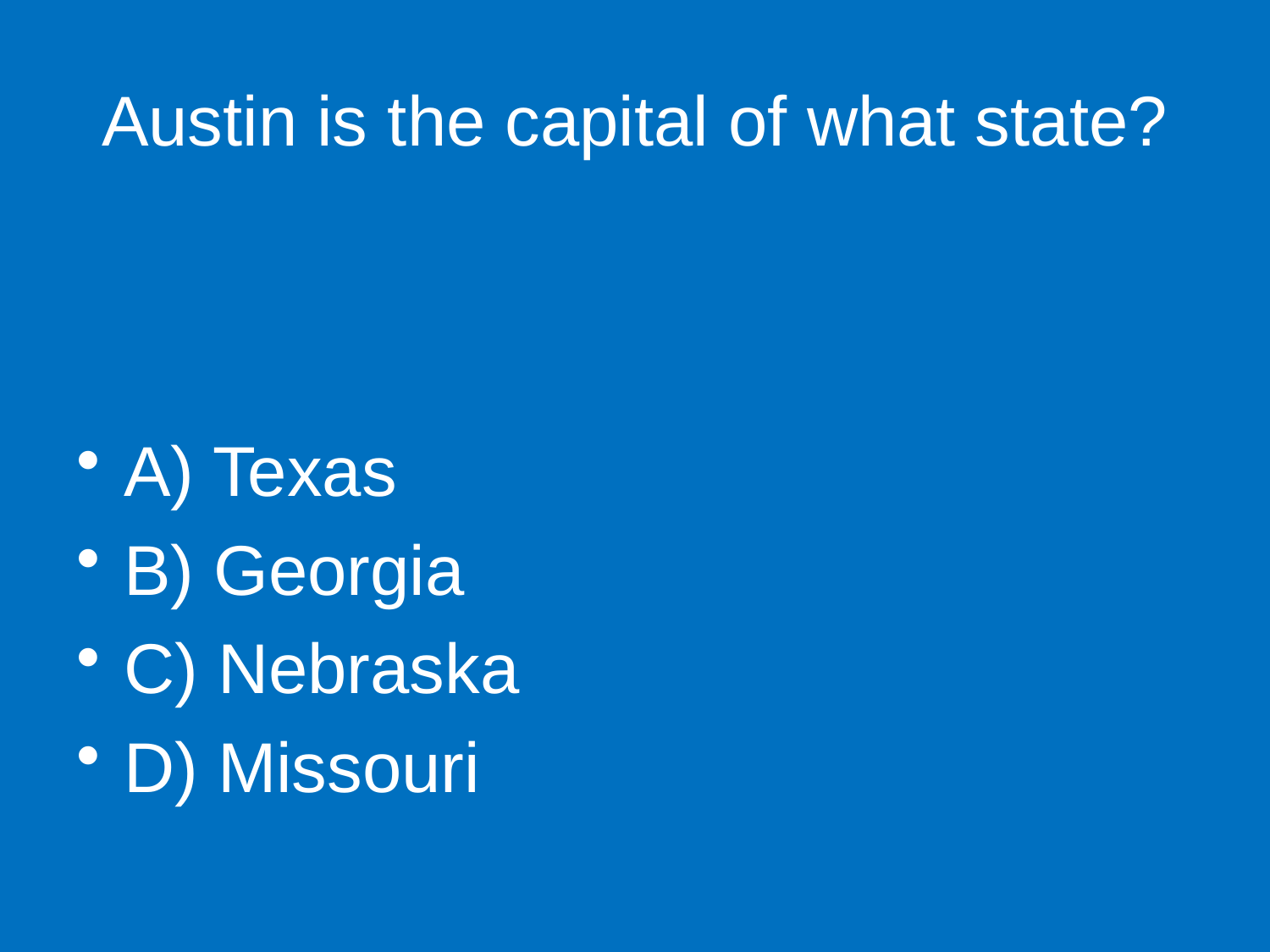

# Austin is the capital of what state?

A) Texas
B) Georgia
C) Nebraska
D) Missouri